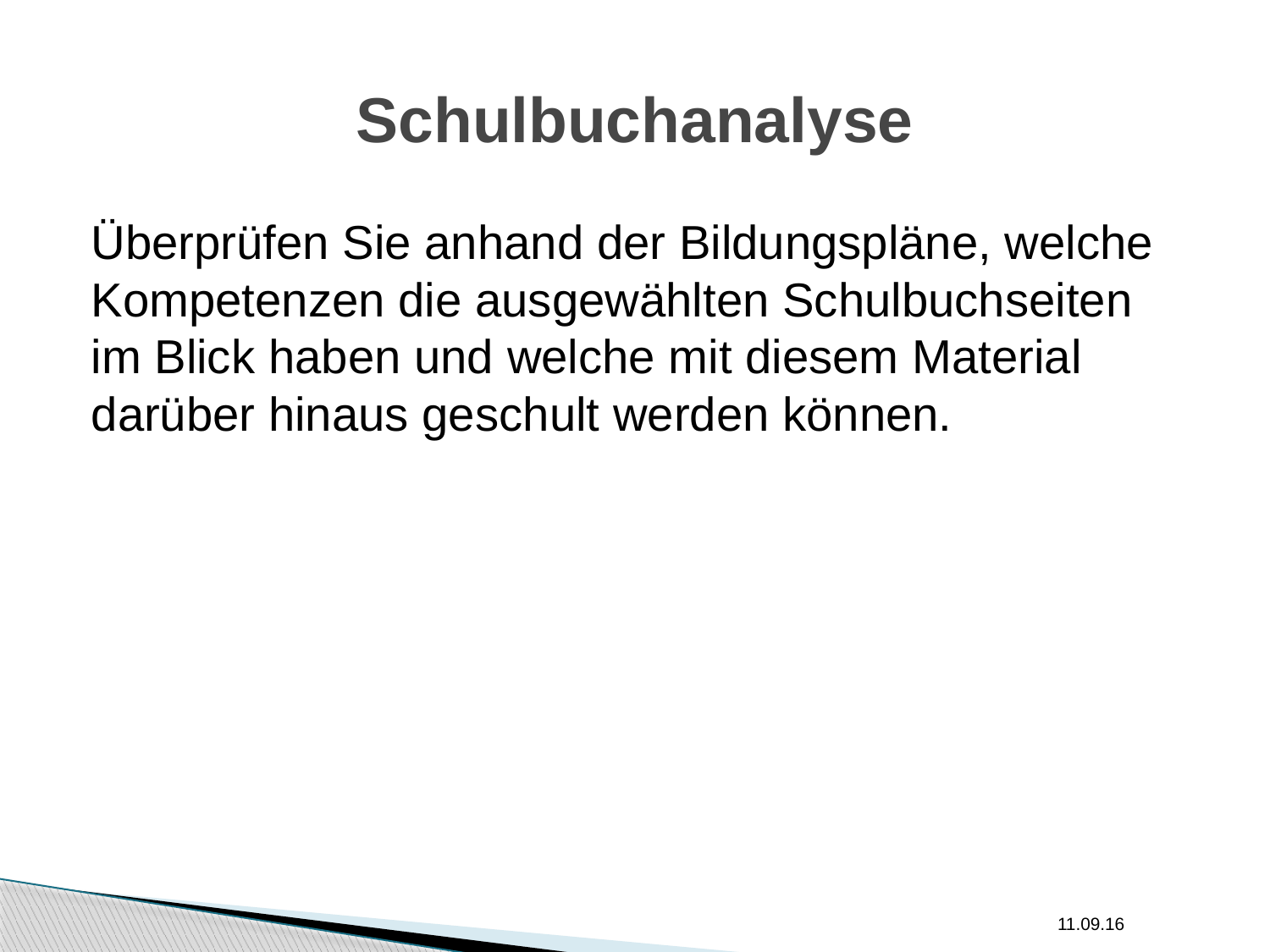

# Schulbuchanalyse
Überprüfen Sie anhand der Bildungspläne, welche Kompetenzen die ausgewählten Schulbuchseiten im Blick haben und welche mit diesem Material darüber hinaus geschult werden können.

11.09.16